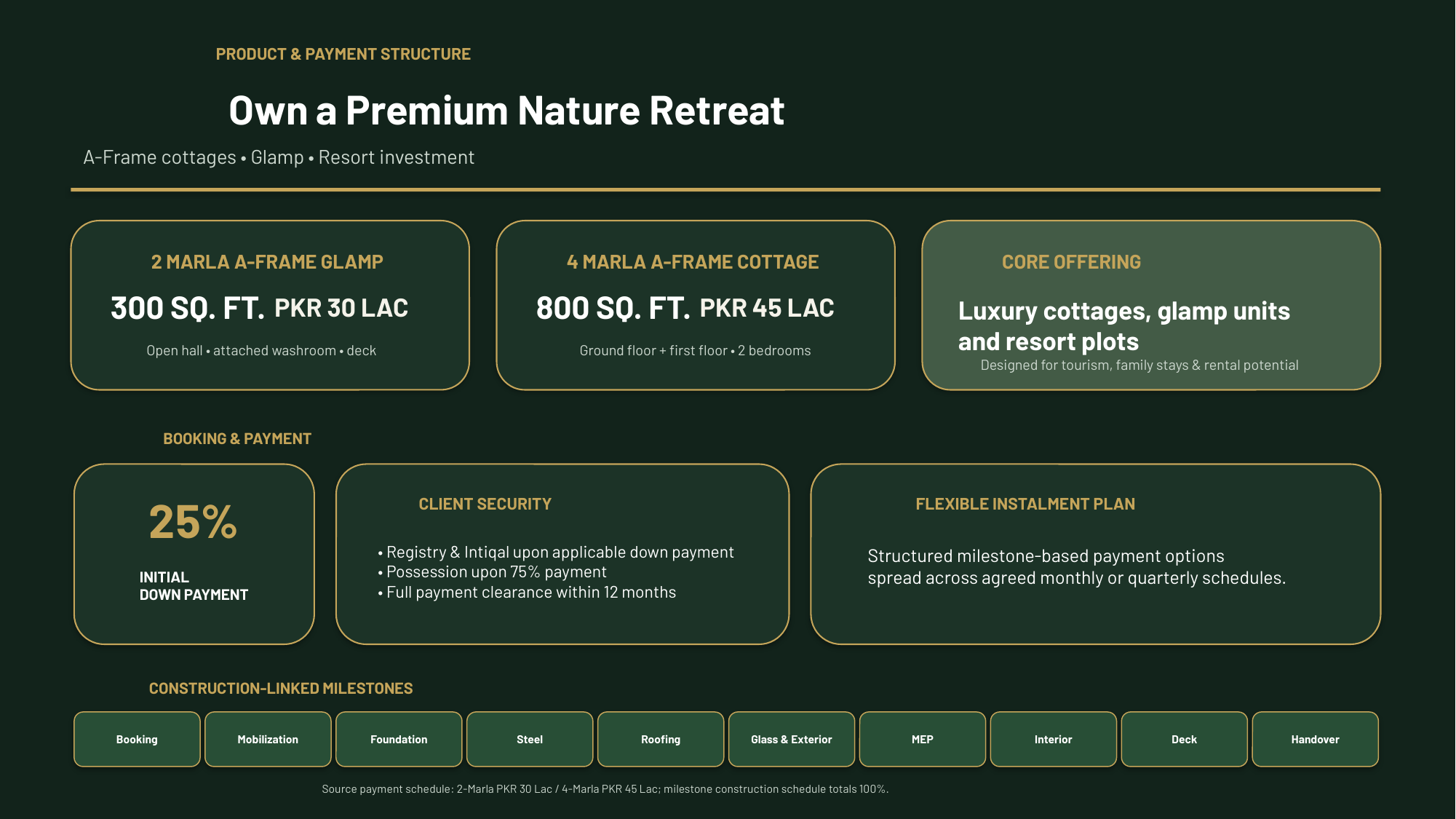

PRODUCT & PAYMENT STRUCTURE
Own a Premium Nature Retreat
A-Frame cottages • Glamp • Resort investment

2 MARLA A-FRAME GLAMP
4 MARLA A-FRAME COTTAGE
CORE OFFERING
300 SQ. FT.
PKR 30 LAC
800 SQ. FT.
PKR 45 LAC
Luxury cottages, glamp units
and resort plots
Open hall • attached washroom • deck
Ground floor + first floor • 2 bedrooms
Designed for tourism, family stays & rental potential
BOOKING & PAYMENT

CLIENT SECURITY
FLEXIBLE INSTALMENT PLAN
25%
• Registry & Intiqal upon applicable down payment
• Possession upon 75% payment
• Full payment clearance within 12 months
Structured milestone-based payment options
spread across agreed monthly or quarterly schedules.
INITIAL
DOWN PAYMENT
CONSTRUCTION-LINKED MILESTONES

Booking
Mobilization
Foundation
Steel
Roofing
Glass & Exterior
MEP
Interior
Deck
Handover
Source payment schedule: 2-Marla PKR 30 Lac / 4-Marla PKR 45 Lac; milestone construction schedule totals 100%.